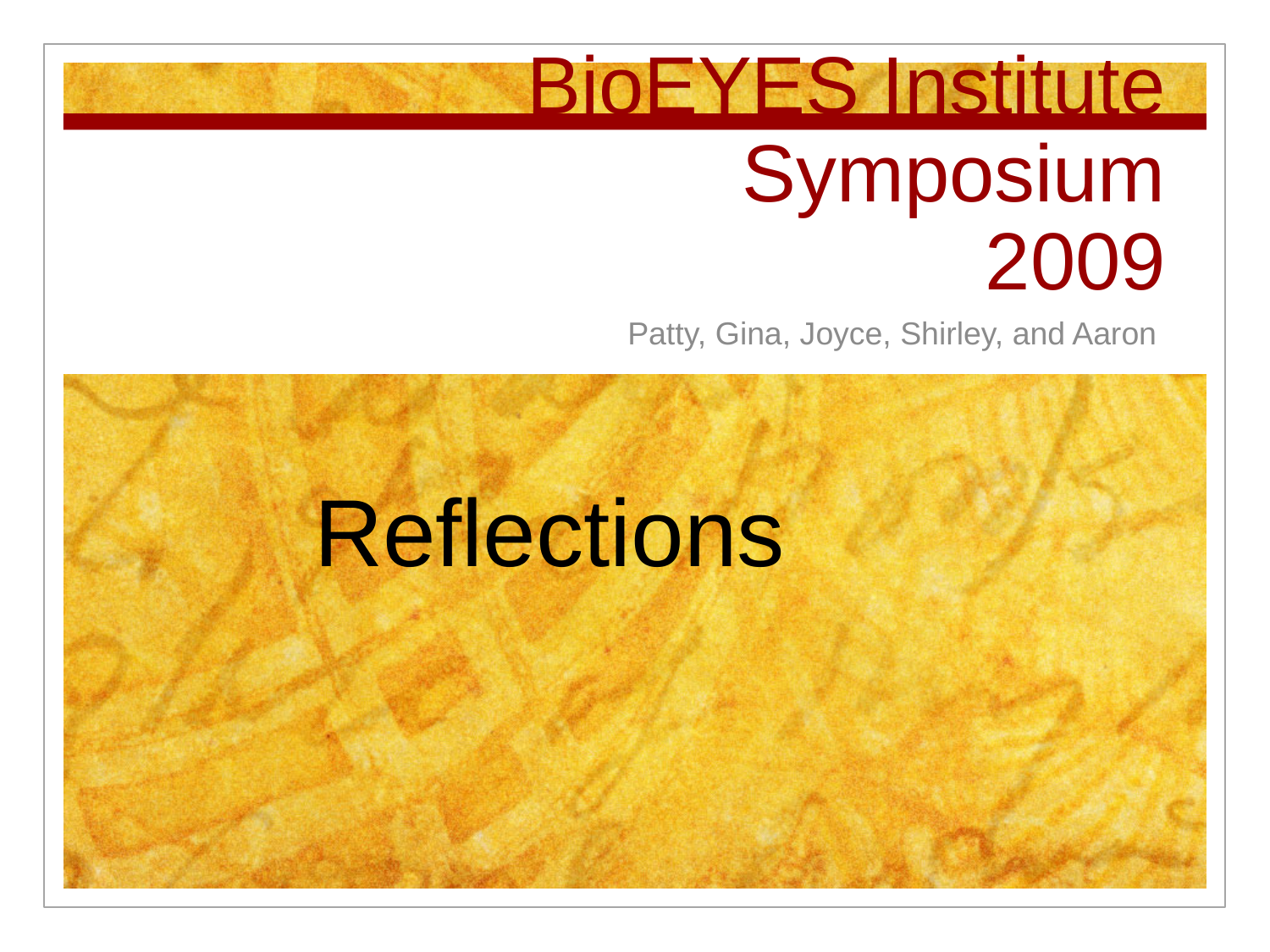

# BioEYES Institute Symposium 2009
Patty, Gina, Joyce, Shirley, and Aaron

   Reflections